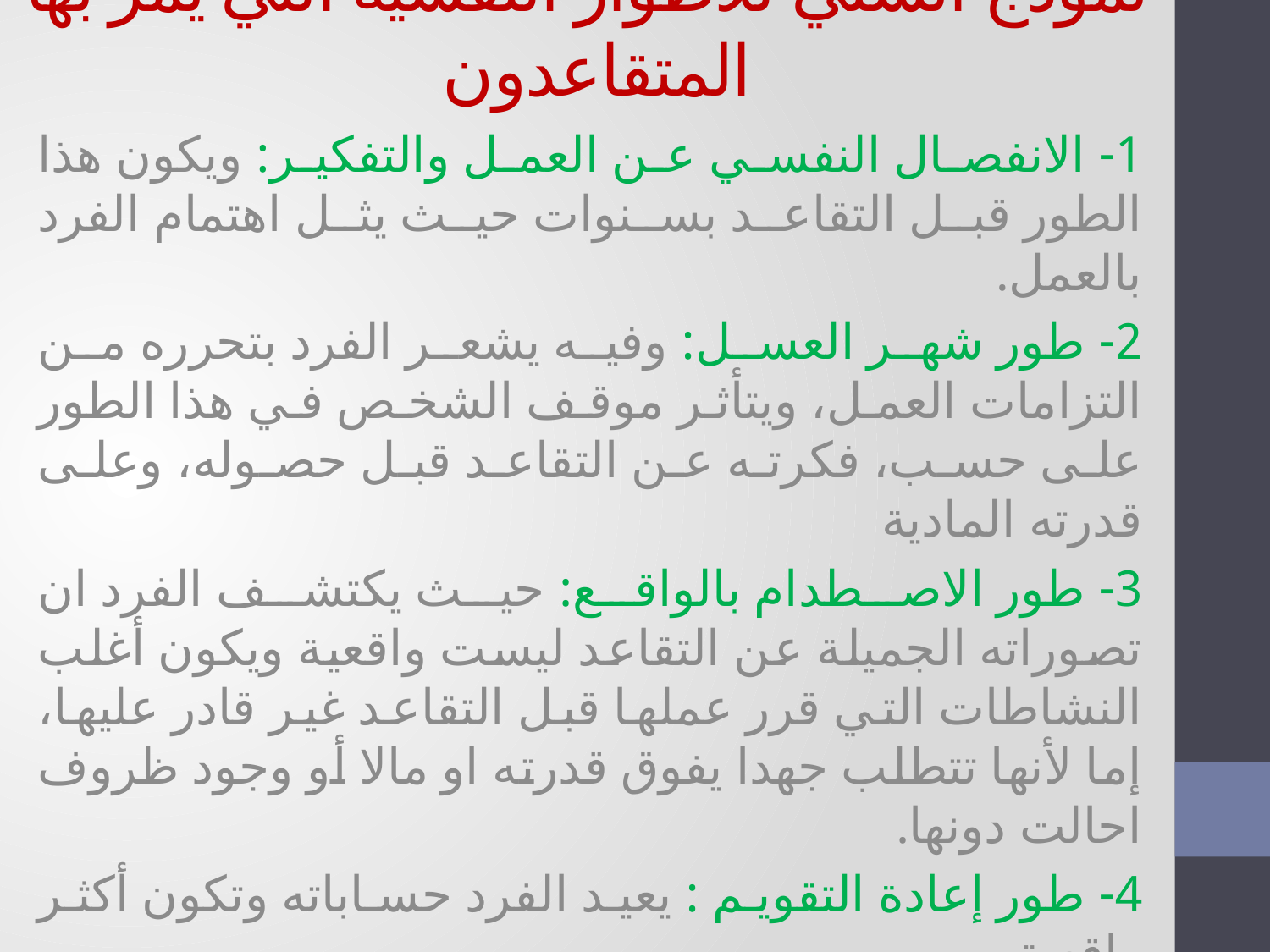

# نموذج آتشلي للأطوار النفسية التي يمر بها المتقاعدون
1- الانفصال النفسي عن العمل والتفكير: ويكون هذا الطور قبل التقاعد بسنوات حيث يثل اهتمام الفرد بالعمل.
2- طور شهر العسل: وفيه يشعر الفرد بتحرره من التزامات العمل، ويتأثر موقف الشخص في هذا الطور على حسب، فكرته عن التقاعد قبل حصوله، وعلى قدرته المادية
3- طور الاصطدام بالواقع: حيث يكتشف الفرد ان تصوراته الجميلة عن التقاعد ليست واقعية ويكون أغلب النشاطات التي قرر عملها قبل التقاعد غير قادر عليها، إما لأنها تتطلب جهدا يفوق قدرته او مالا أو وجود ظروف احالت دونها.
4- طور إعادة التقويم : يعيد الفرد حساباته وتكون أكثر واقعية
5- طور الركود: وهو فترة استقرار الفرد على خطط معينة
6- النهاية: حيث ينصرف عن نشاطاته ويكون تركيزه على صحته.